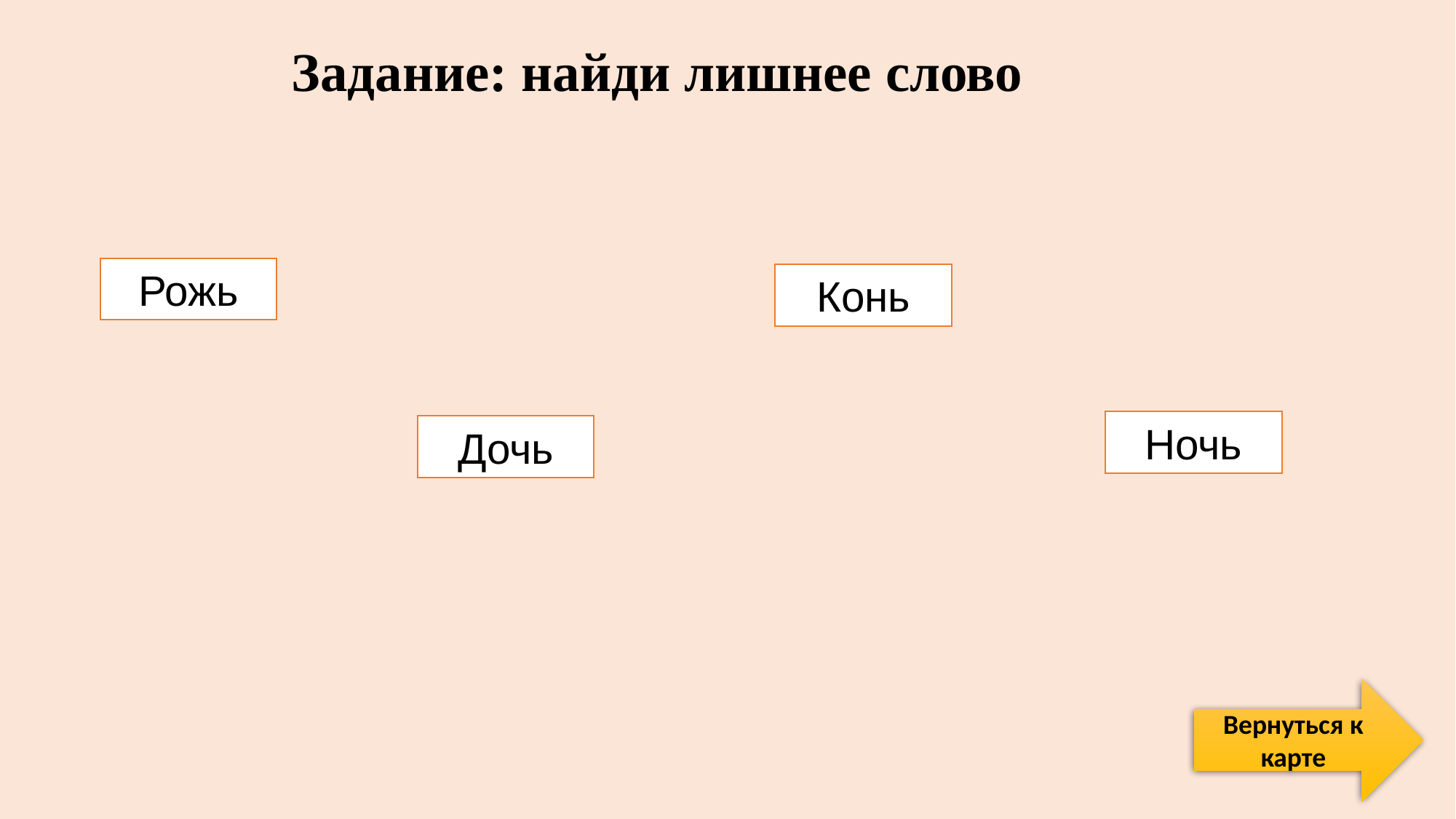

Задание: найди лишнее слово
Рожь
Конь
Ночь
Дочь
Вернуться к карте